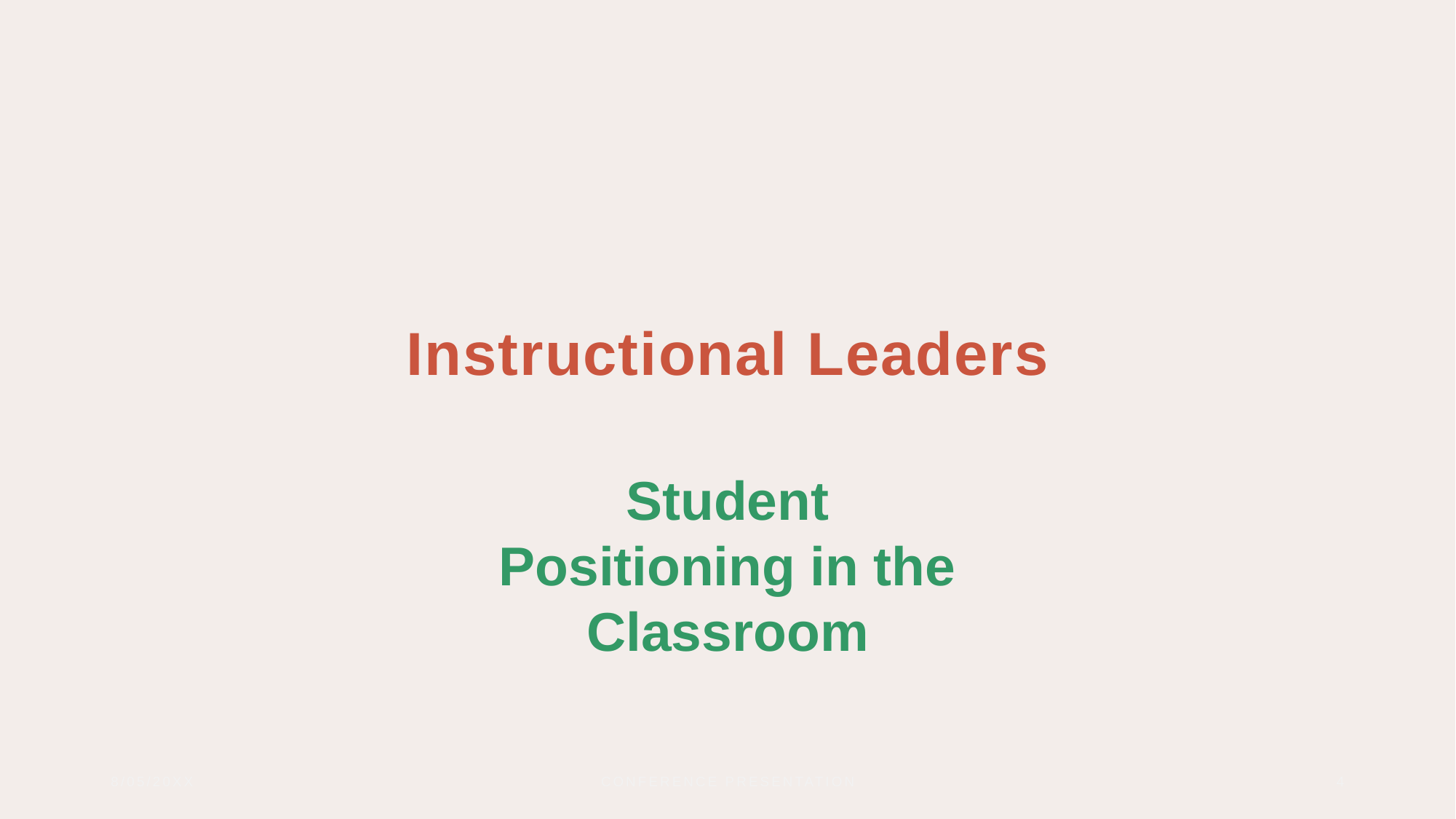

Instructional Leaders
Student Positioning in the Classroom
8/05/20XX
Conference Presentation
4